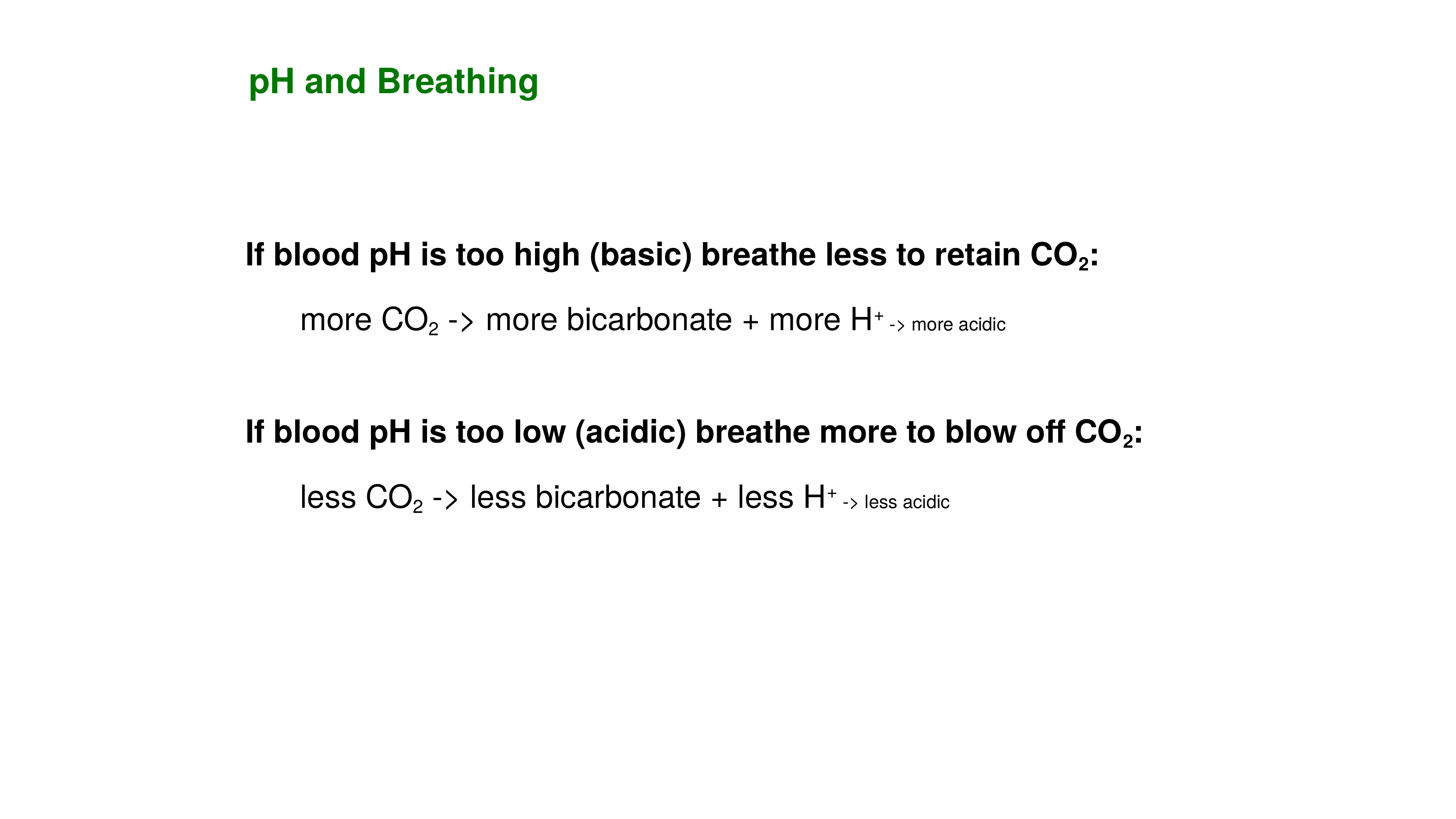

pH and Breathing
If blood pH is too high (basic) breathe less to retain CO2:
	more CO2 -> more bicarbonate + more H+ -> more acidic
If blood pH is too low (acidic) breathe more to blow off CO2:
	less CO2 -> less bicarbonate + less H+ -> less acidic